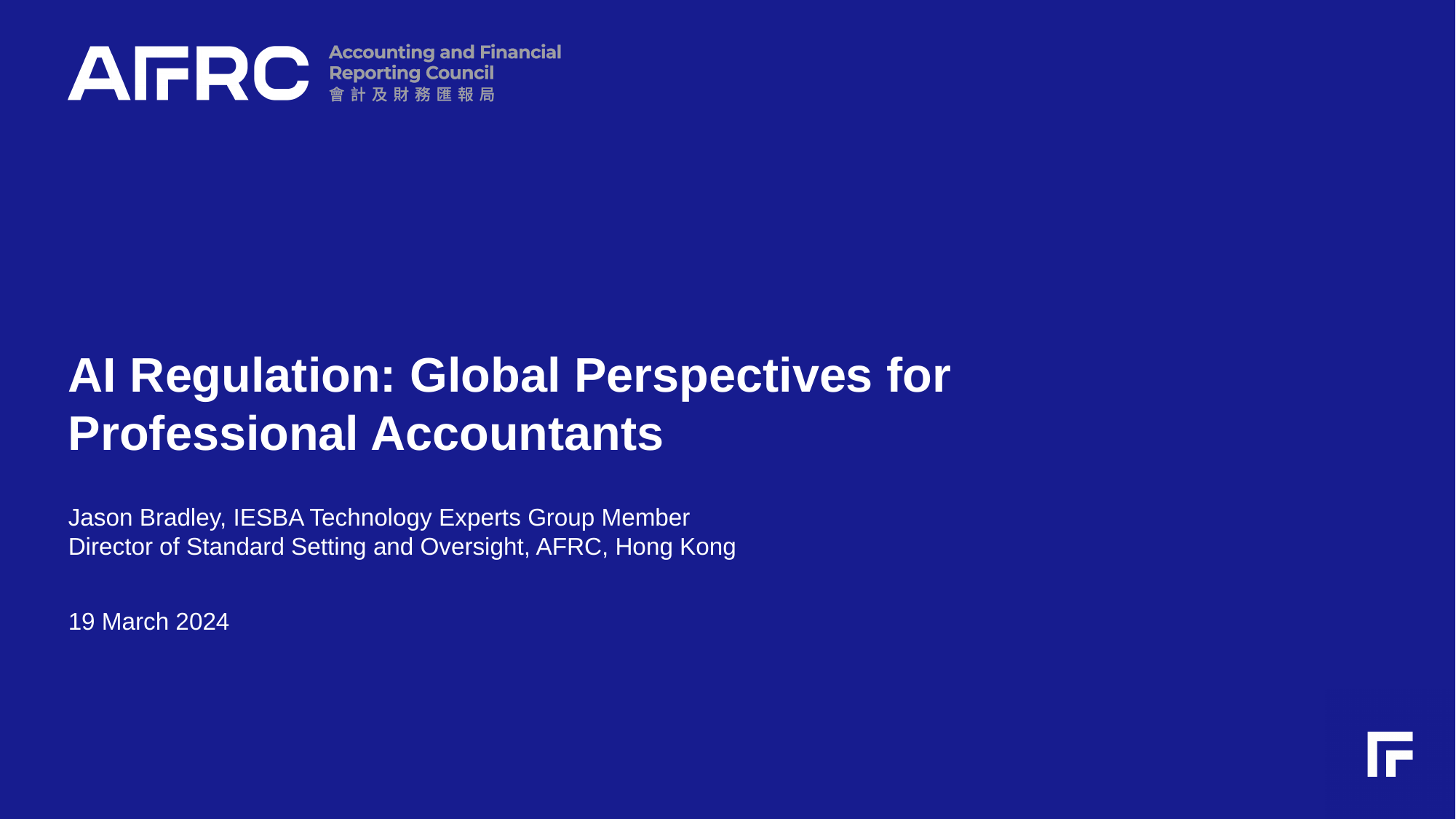

# AI Regulation: Global Perspectives for Professional Accountants
Jason Bradley, IESBA Technology Experts Group Member
Director of Standard Setting and Oversight, AFRC, Hong Kong

19 March 2024